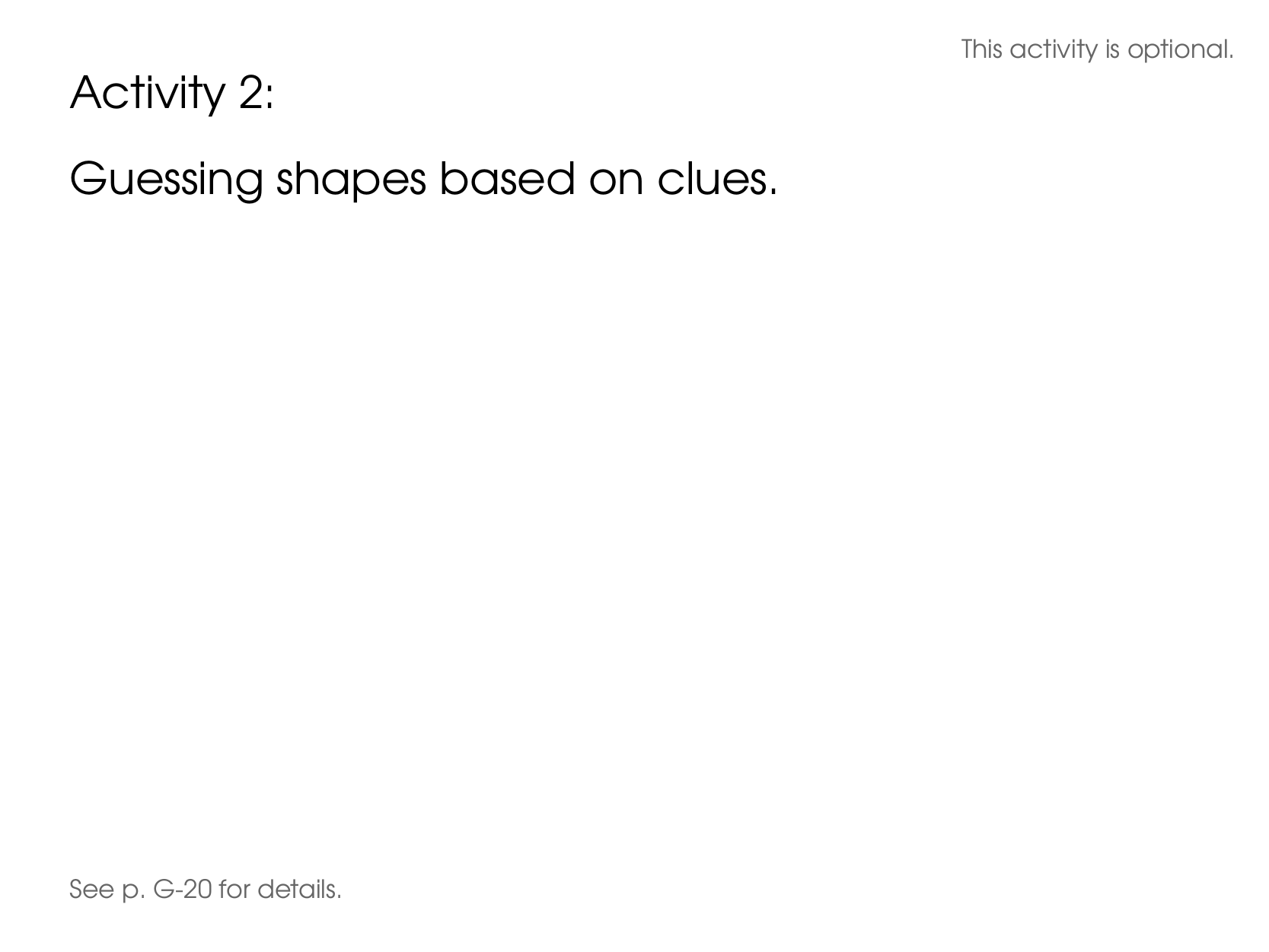

This activity is optional.
Activity 2:
Guessing shapes based on clues.
See p. G-20 for details.